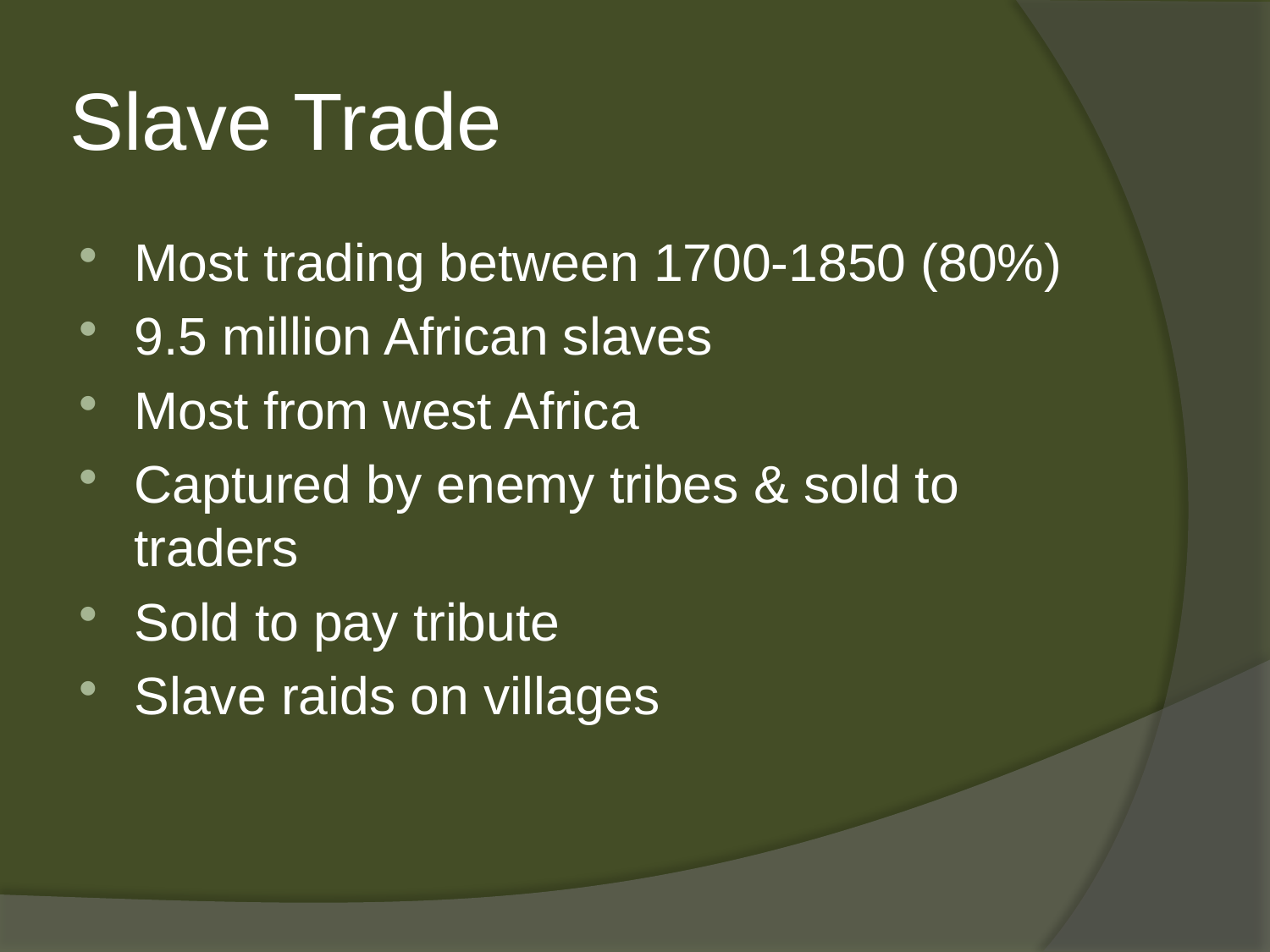

# Slave Trade
Most trading between 1700-1850 (80%)
9.5 million African slaves
Most from west Africa
Captured by enemy tribes & sold to traders
Sold to pay tribute
Slave raids on villages